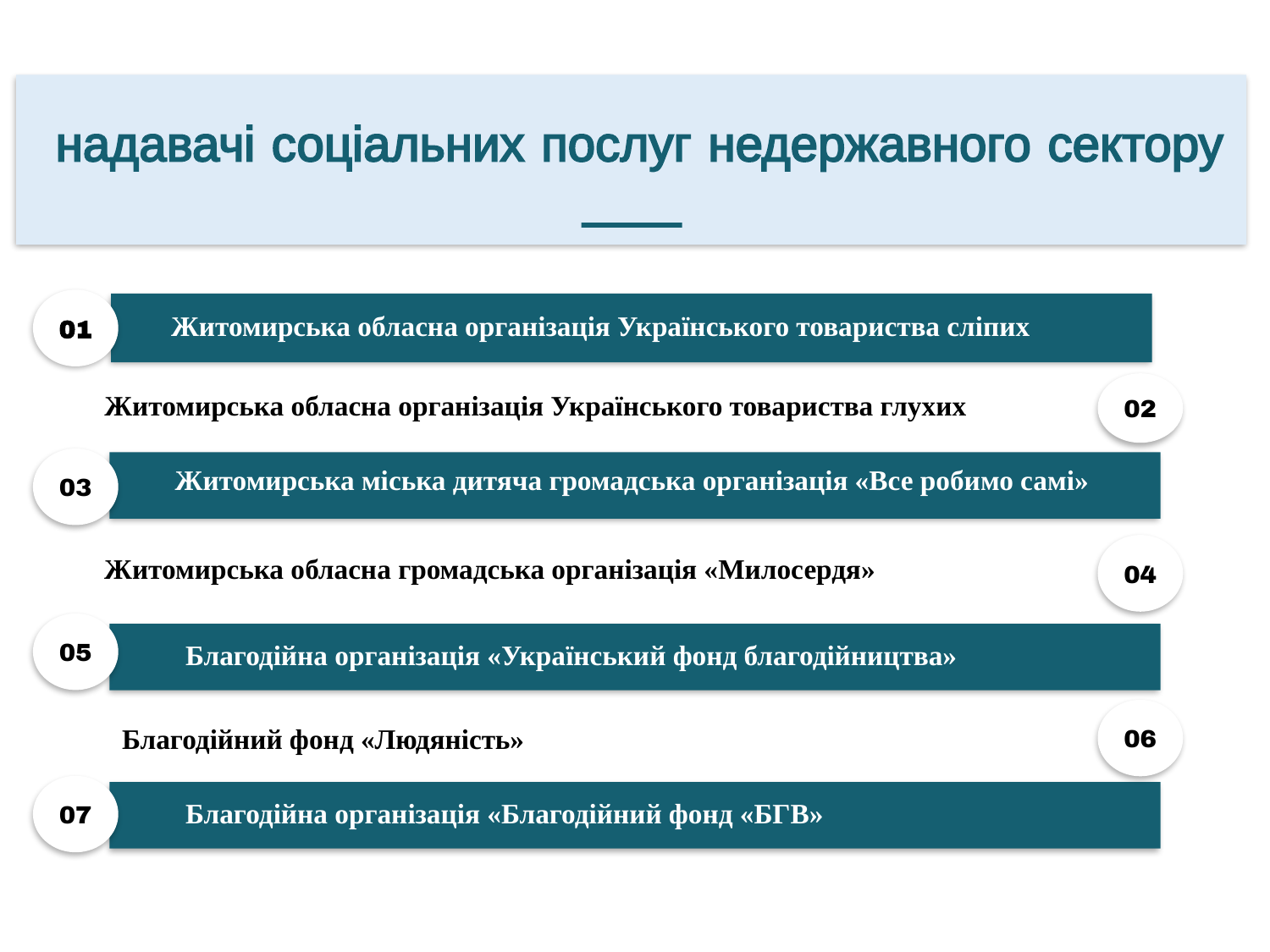

надавачі соціальних послуг недержавного сектору ____
01
         Житомирська обласна організація Українського товариства сліпих
02
Житомирська обласна організація Українського товариства глухих
03

          Житомирська міська дитяча громадська організація «Все робимо самі»

04
Житомирська обласна громадська організація «Милосердя»
05
            Благодійна організація «Український фонд благодійництва»
06
Благодійний фонд «Людяність»
07
            Благодійна організація «Благодійний фонд «БГВ»